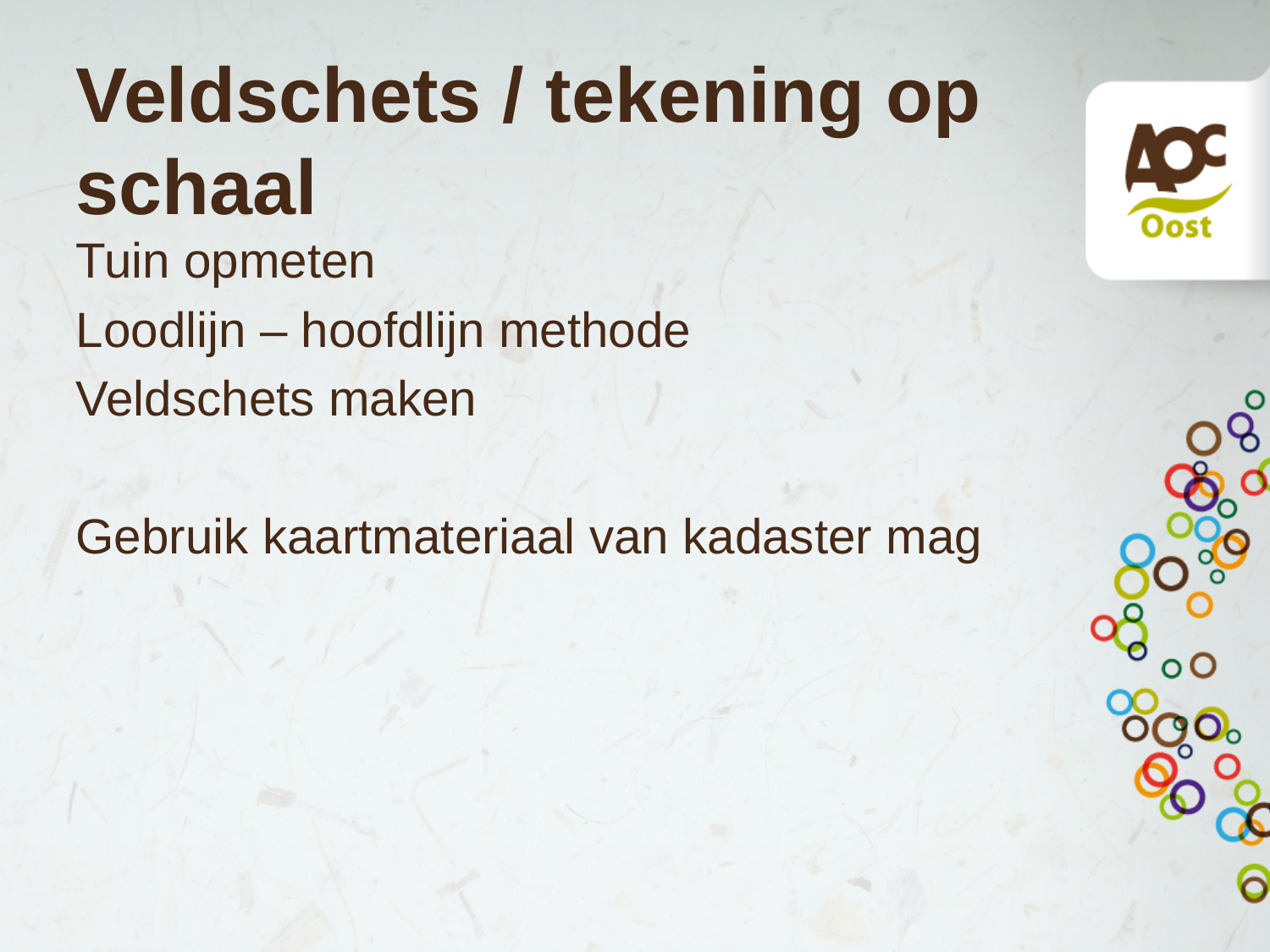

# Veldschets / tekening op schaal
Tuin opmeten
Loodlijn – hoofdlijn methode
Veldschets maken

Gebruik kaartmateriaal van kadaster mag